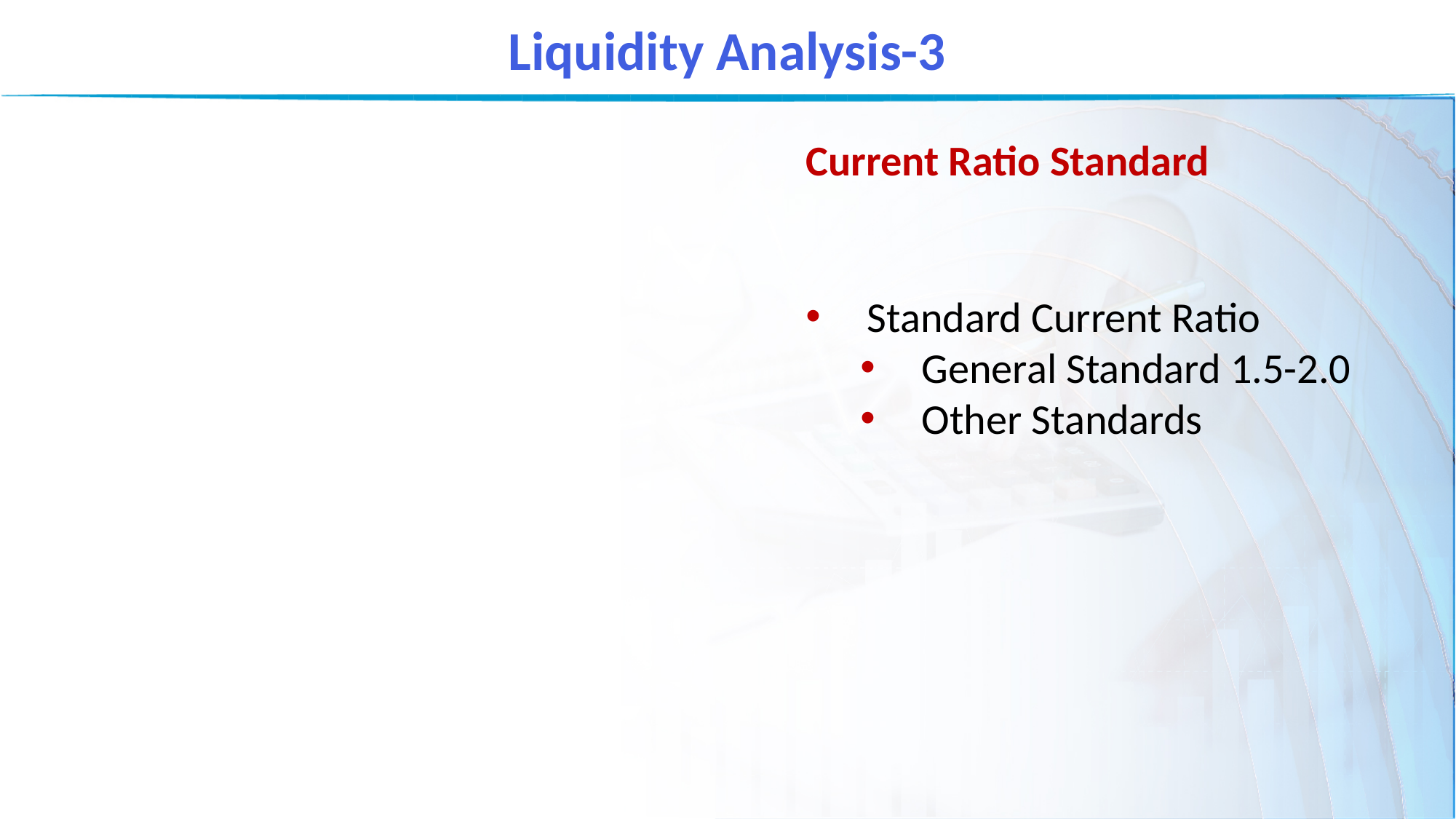

Liquidity Analysis-3
Current Ratio Standard

Standard Current Ratio
General Standard 1.5-2.0
Other Standards